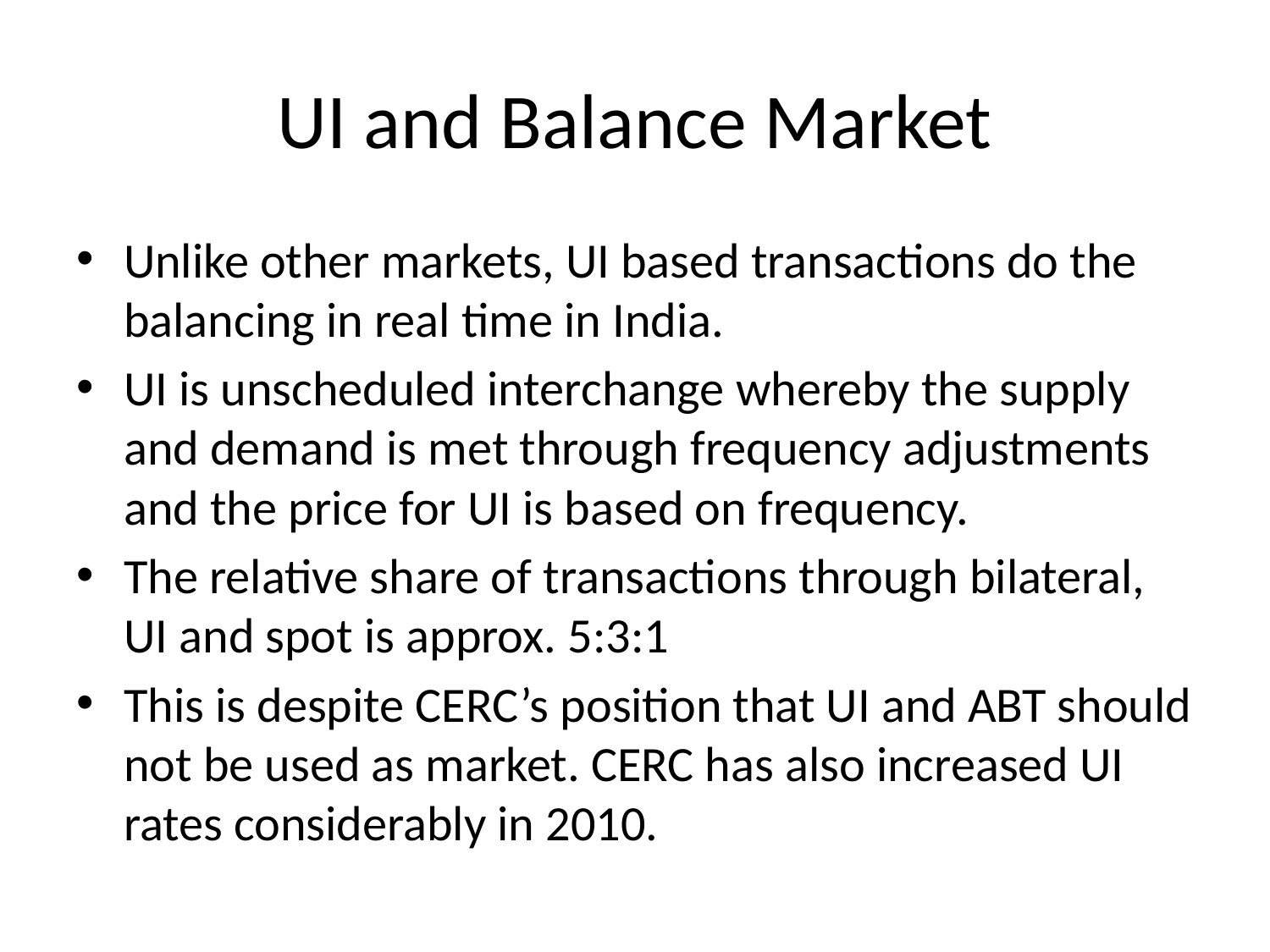

# UI and Balance Market
Unlike other markets, UI based transactions do the balancing in real time in India.
UI is unscheduled interchange whereby the supply and demand is met through frequency adjustments and the price for UI is based on frequency.
The relative share of transactions through bilateral, UI and spot is approx. 5:3:1
This is despite CERC’s position that UI and ABT should not be used as market. CERC has also increased UI rates considerably in 2010.